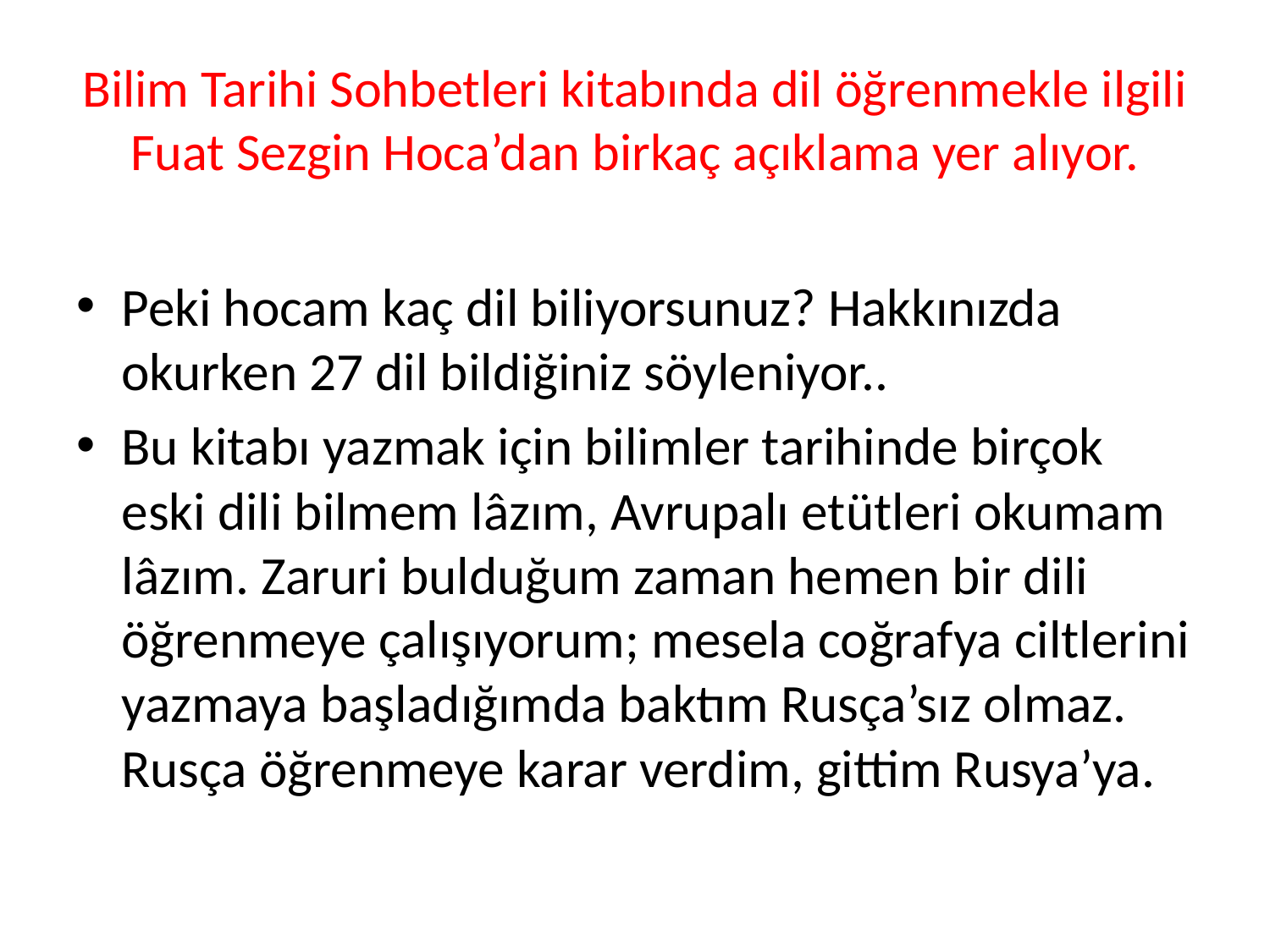

# Bilim Tarihi Sohbetleri kitabında dil öğrenmekle ilgili Fuat Sezgin Hoca’dan birkaç açıklama yer alıyor.
Peki hocam kaç dil biliyorsunuz? Hakkınızda okurken 27 dil bildiğiniz söyleniyor..
Bu kitabı yazmak için bilimler tarihinde birçok eski dili bilmem lâzım, Avrupalı etütleri okumam lâzım. Zaruri bulduğum zaman hemen bir dili öğrenmeye çalışıyorum; mesela coğrafya ciltlerini yazmaya başladığımda baktım Rusça’sız olmaz. Rusça öğrenmeye karar verdim, gittim Rusya’ya.